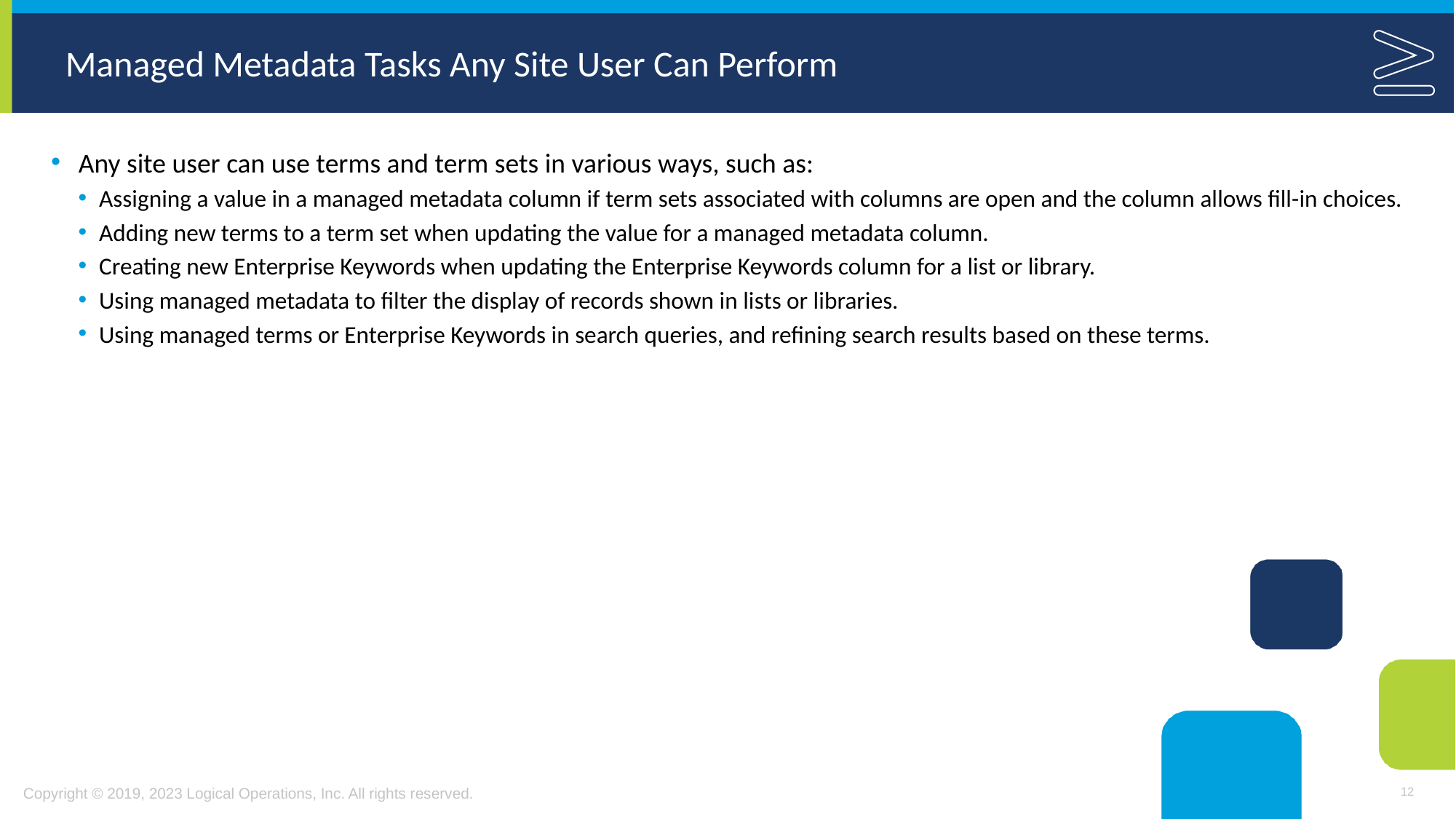

# Managed Metadata Tasks Any Site User Can Perform
Any site user can use terms and term sets in various ways, such as:
Assigning a value in a managed metadata column if term sets associated with columns are open and the column allows fill-in choices.
Adding new terms to a term set when updating the value for a managed metadata column.
Creating new Enterprise Keywords when updating the Enterprise Keywords column for a list or library.
Using managed metadata to filter the display of records shown in lists or libraries.
Using managed terms or Enterprise Keywords in search queries, and refining search results based on these terms.
12